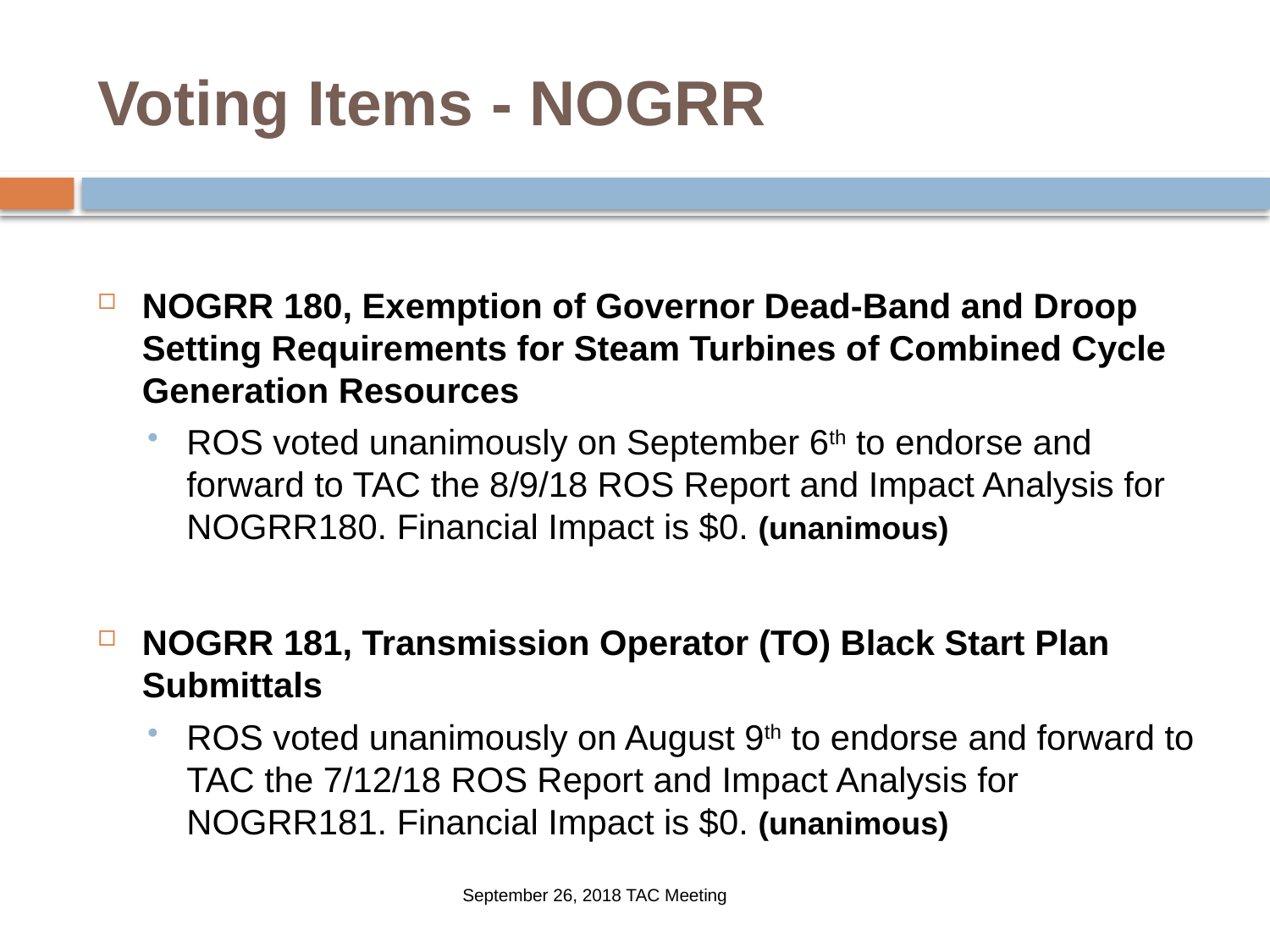

# Voting Items - NOGRR

NOGRR 180, Exemption of Governor Dead-Band and Droop Setting Requirements for Steam Turbines of Combined Cycle Generation Resources
ROS voted unanimously on September 6th to endorse and forward to TAC the 8/9/18 ROS Report and Impact Analysis for NOGRR180. Financial Impact is $0. (unanimous)

NOGRR 181, Transmission Operator (TO) Black Start Plan Submittals
ROS voted unanimously on August 9th to endorse and forward to TAC the 7/12/18 ROS Report and Impact Analysis for NOGRR181. Financial Impact is $0. (unanimous)

September 26, 2018 TAC Meeting